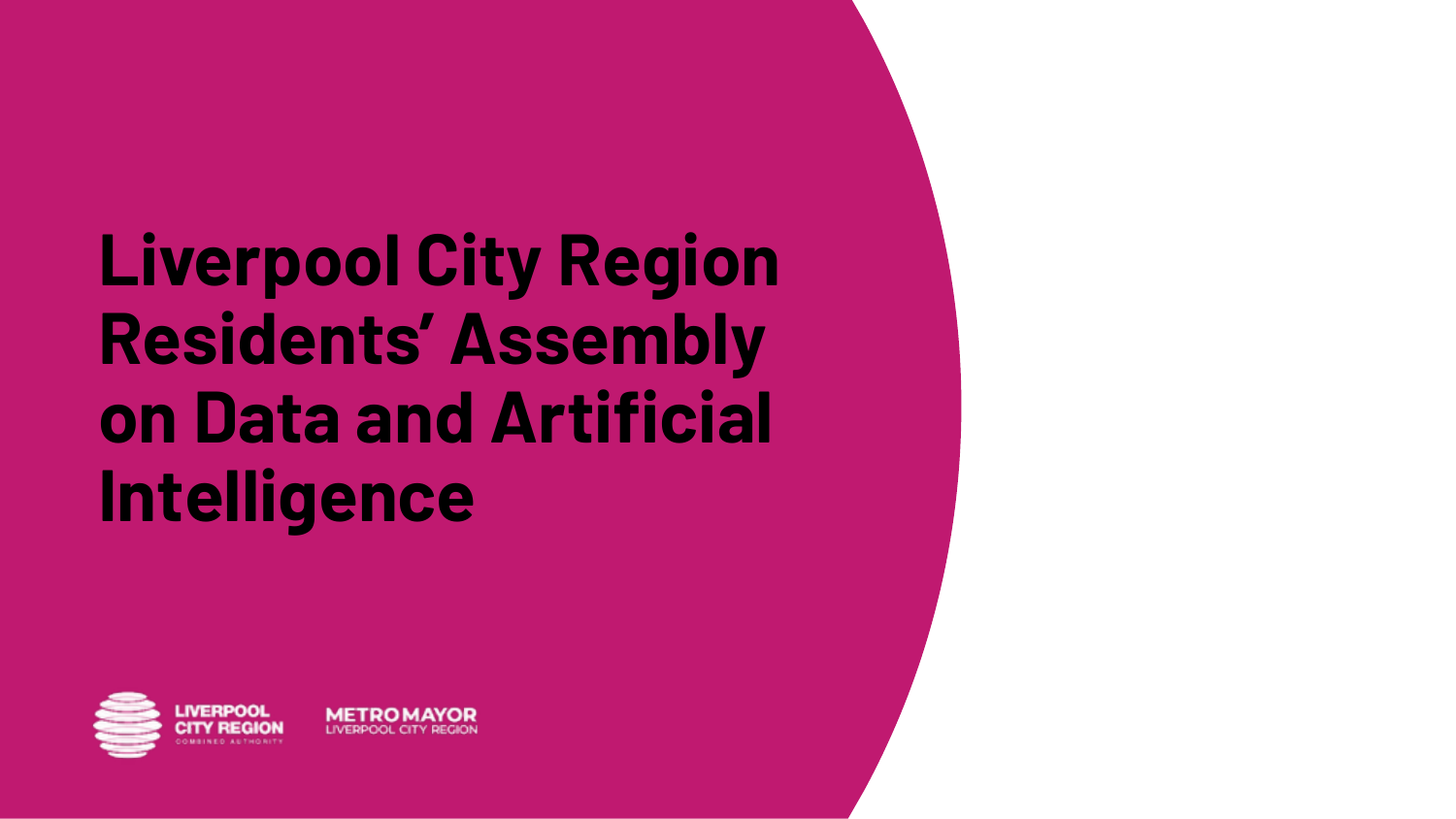

# Liverpool City Region Residents’ Assembly on Data and Artificial Intelligence